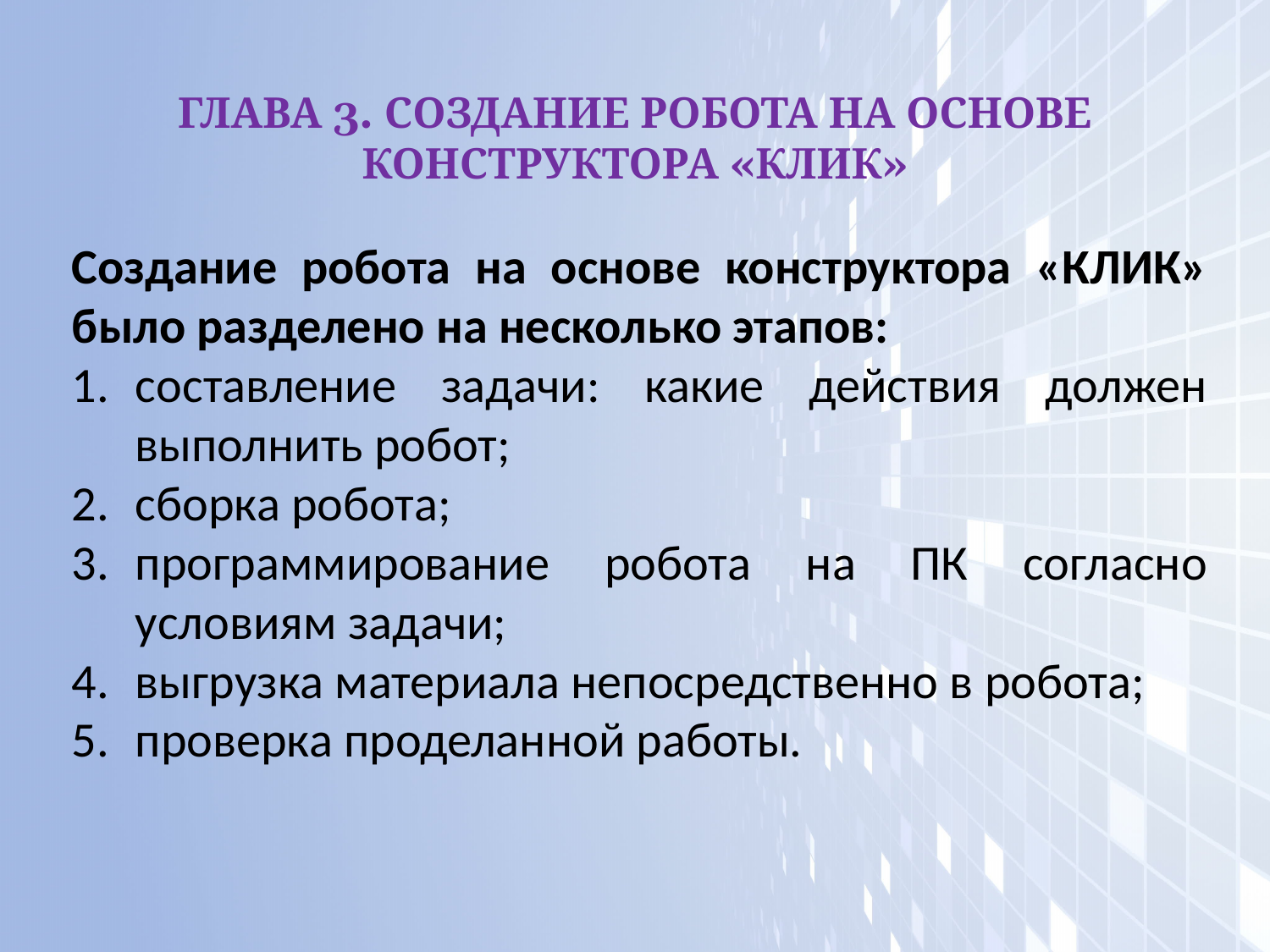

ГЛАВА 3. СОЗДАНИЕ РОБОТА НА ОСНОВЕ КОНСТРУКТОРА «КЛИК»
Создание робота на основе конструктора «КЛИК» было разделено на несколько этапов:
составление задачи: какие действия должен выполнить робот;
сборка робота;
программирование робота на ПК согласно условиям задачи;
выгрузка материала непосредственно в робота;
проверка проделанной работы.